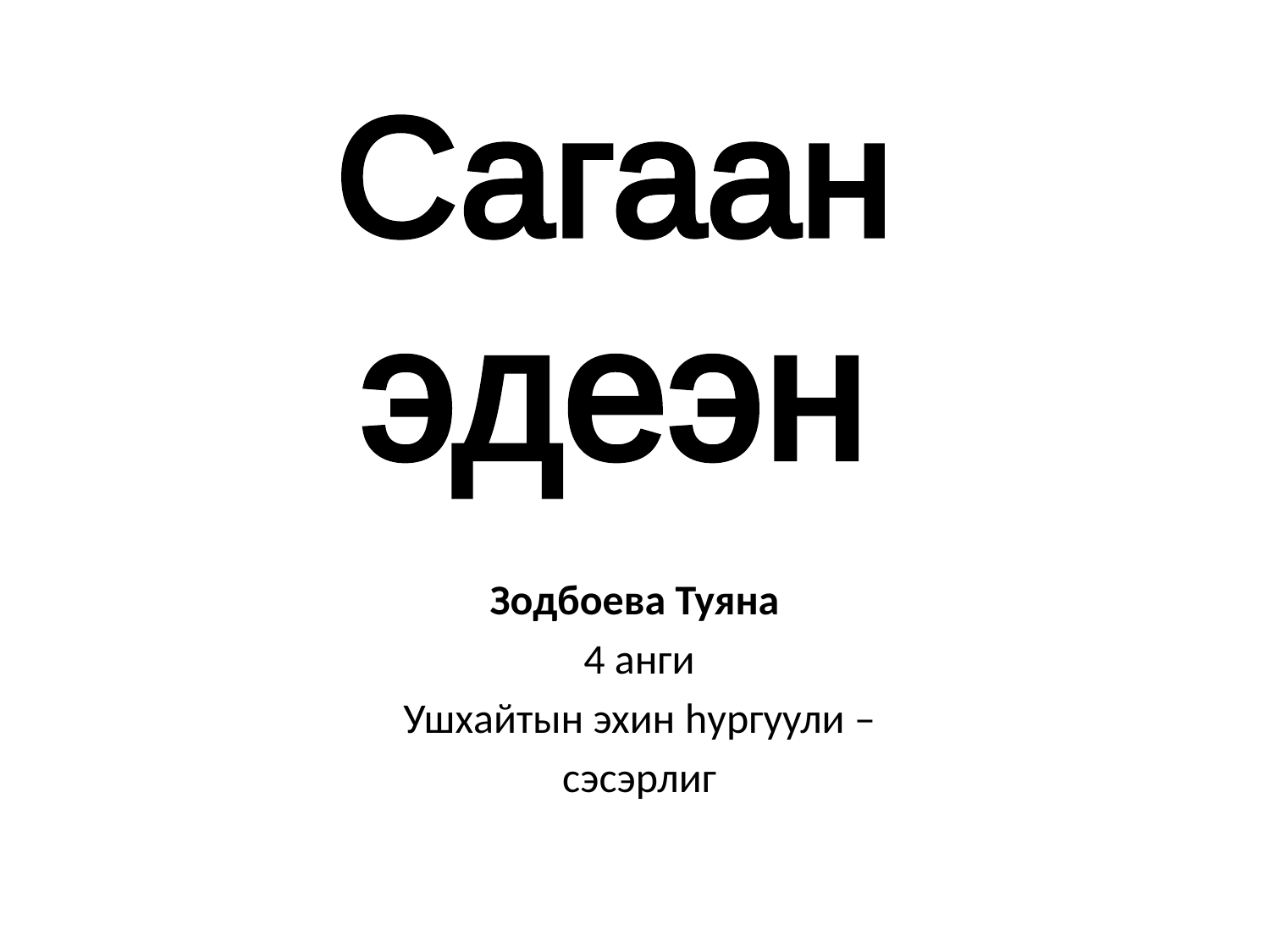

# Сагаан эдеэн
Зодбоева Туяна
4 анги
Ушхайтын эхин hургуули –
сэсэрлиг